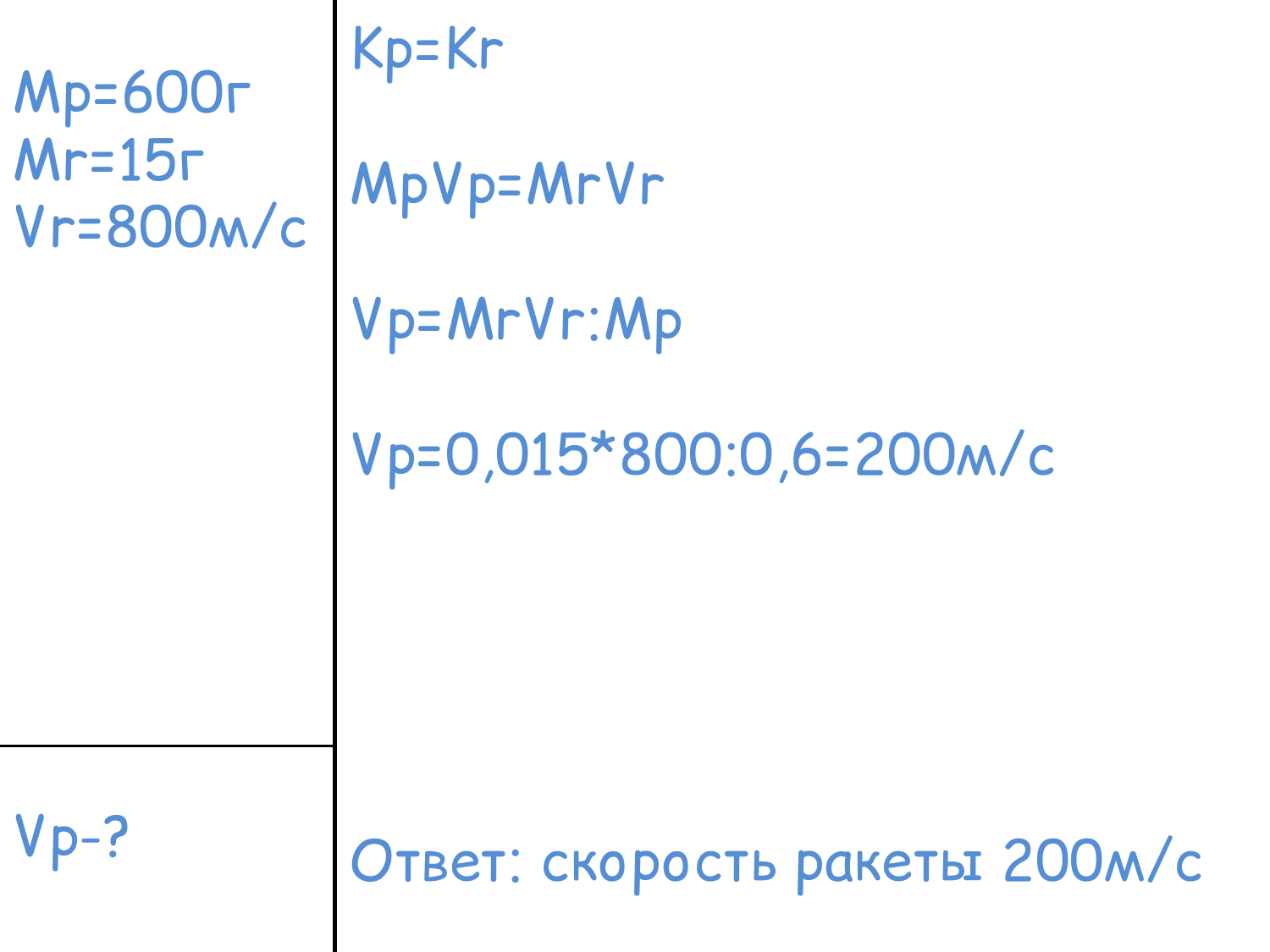

Mp=600г
Mr=15г
Vr=800м/с

Vp-?
Kp=Kr

MpVp=MrVr

Vp=MrVr:Mp

Vp=0,015*800:0,6=200м/с

Ответ: скорость ракеты 200м/с